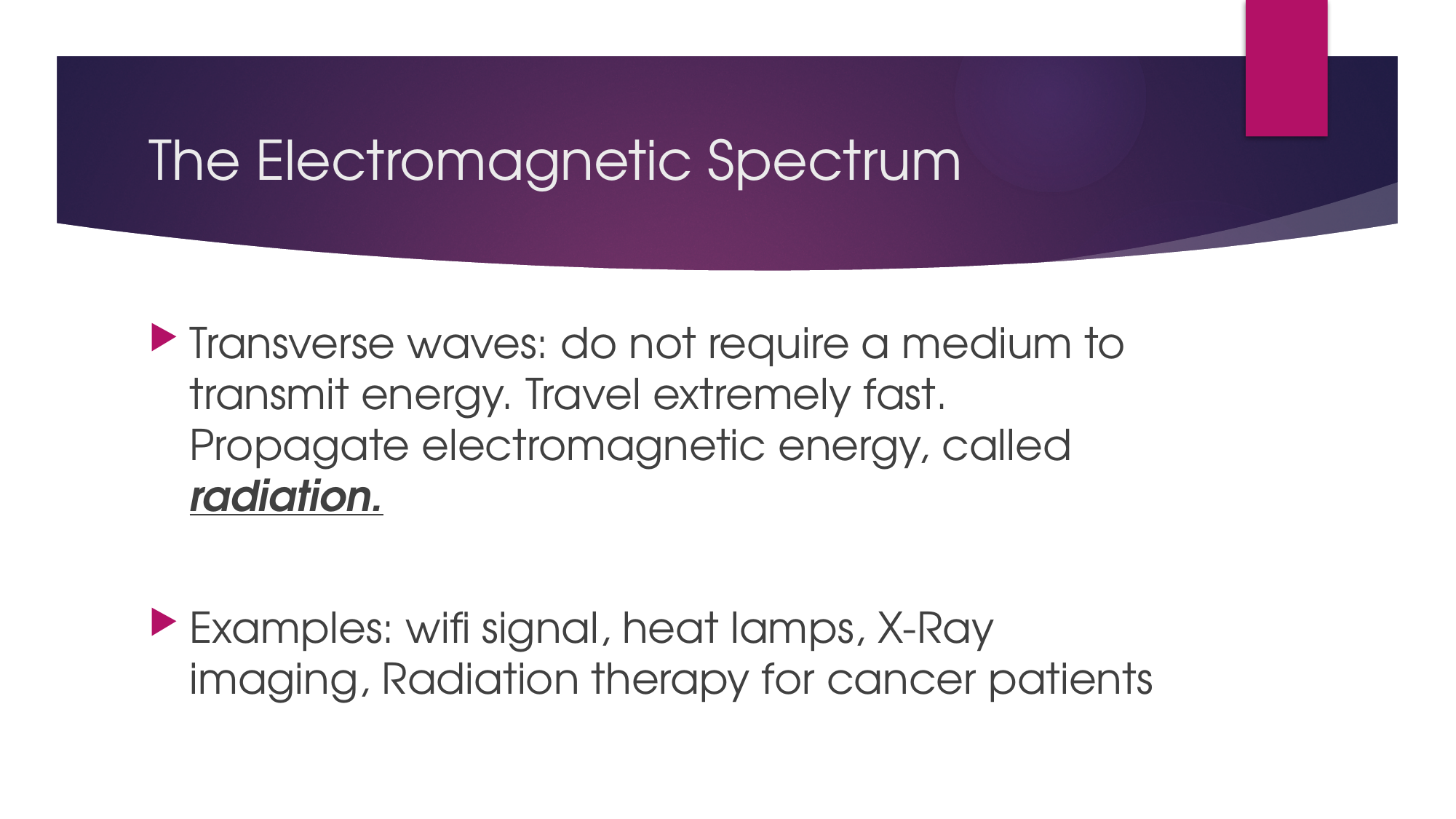

# The Electromagnetic Spectrum
Transverse waves: do not require a medium to transmit energy. Travel extremely fast. Propagate electromagnetic energy, called radiation.

Examples: wifi signal, heat lamps, X-Ray imaging, Radiation therapy for cancer patients